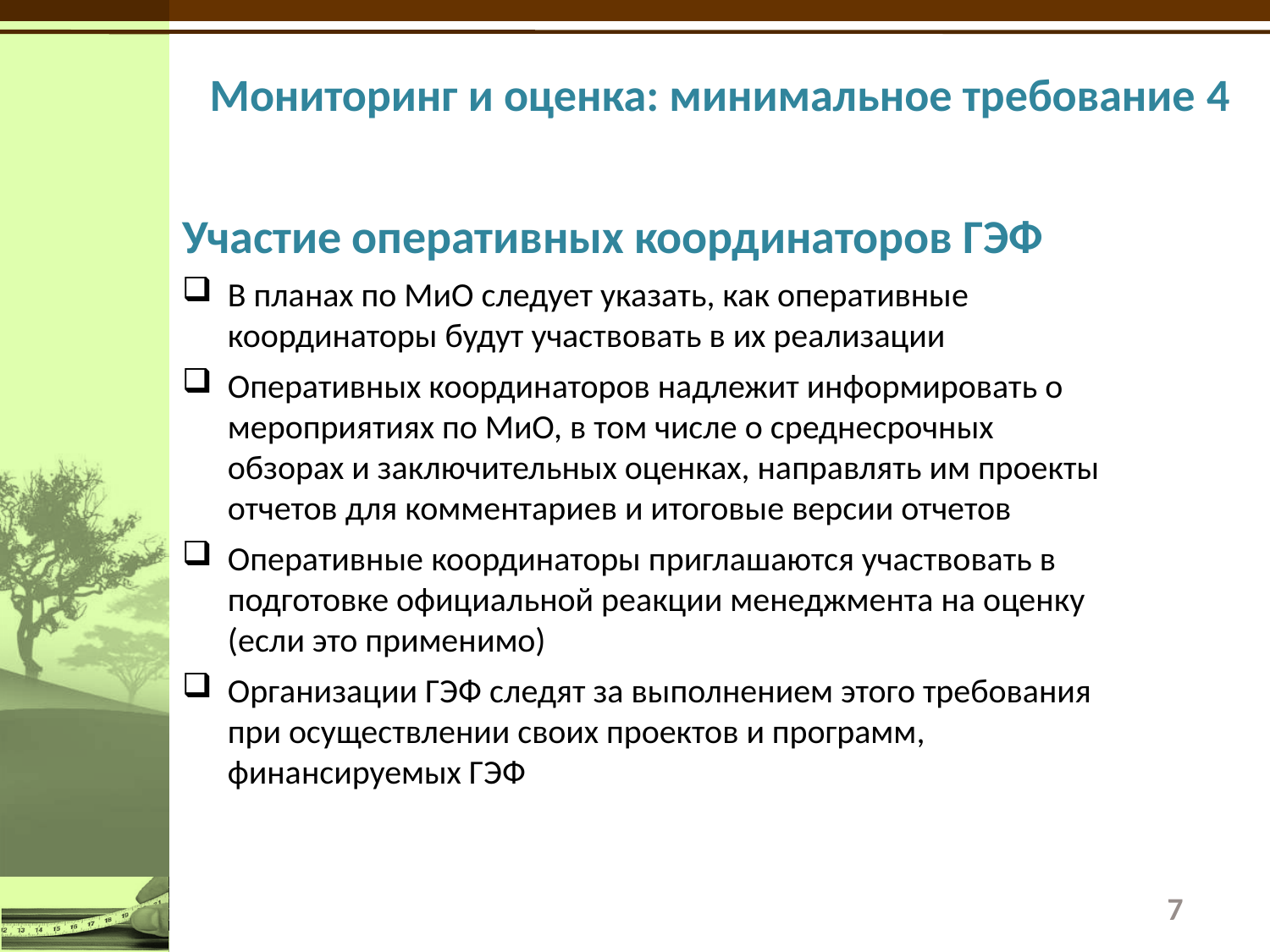

# Мониторинг и оценка: минимальное требование 4
Участие оперативных координаторов ГЭФ
В планах по МиО следует указать, как оперативные координаторы будут участвовать в их реализации
Оперативных координаторов надлежит информировать о мероприятиях по МиО, в том числе о среднесрочных обзорах и заключительных оценках, направлять им проекты отчетов для комментариев и итоговые версии отчетов
Оперативные координаторы приглашаются участвовать в подготовке официальной реакции менеджмента на оценку (если это применимо)
Организации ГЭФ следят за выполнением этого требования при осуществлении своих проектов и программ, финансируемых ГЭФ
7